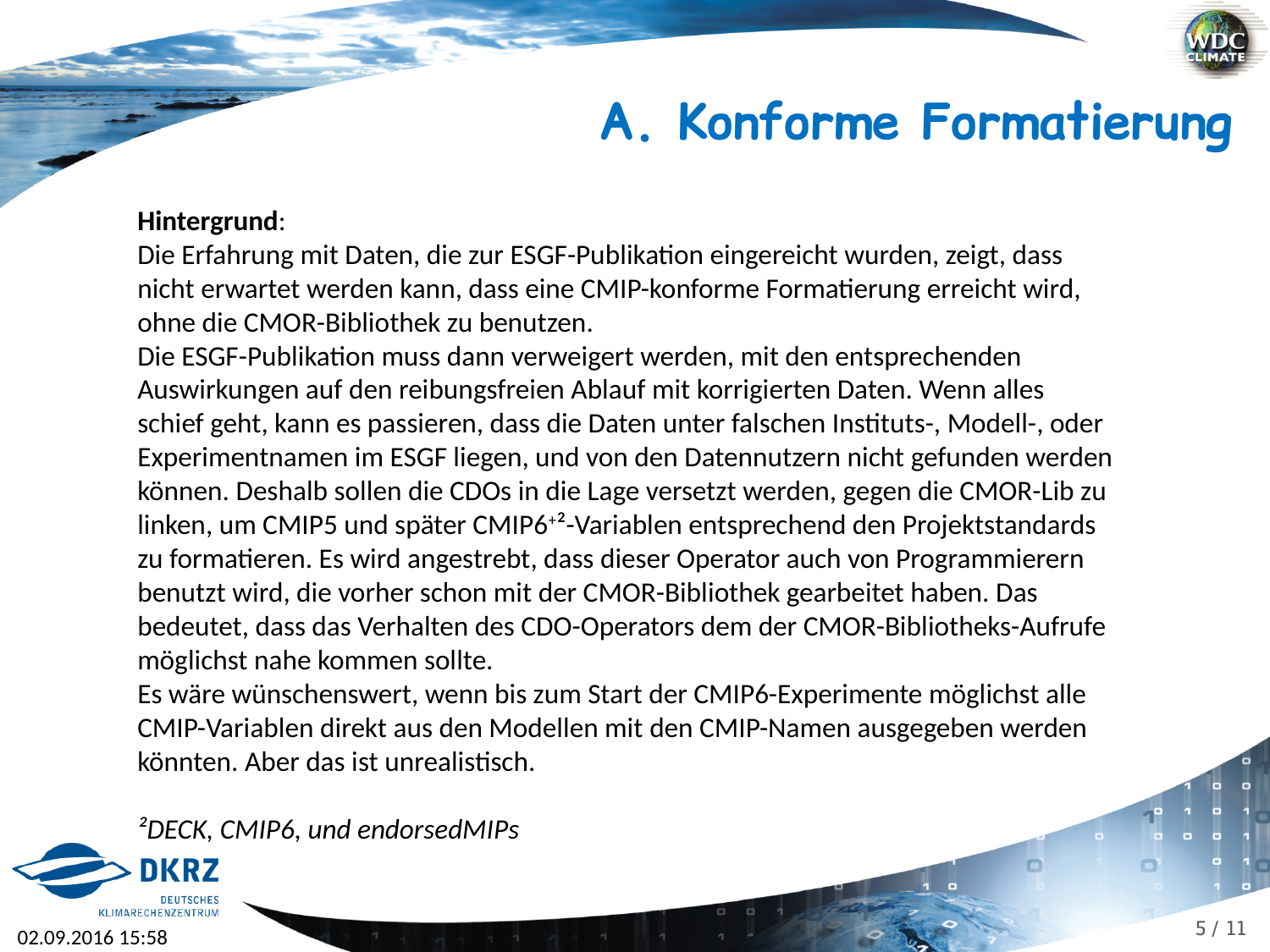

A. Konforme Formatierung
Hintergrund:
Die Erfahrung mit Daten, die zur ESGF-Publikation eingereicht wurden, zeigt, dass nicht erwartet werden kann, dass eine CMIP-konforme Formatierung erreicht wird, ohne die CMOR-Bibliothek zu benutzen.
Die ESGF-Publikation muss dann verweigert werden, mit den entsprechenden Auswirkungen auf den reibungsfreien Ablauf mit korrigierten Daten. Wenn alles schief geht, kann es passieren, dass die Daten unter falschen Instituts-, Modell-, oder Experimentnamen im ESGF liegen, und von den Datennutzern nicht gefunden werden können. Deshalb sollen die CDOs in die Lage versetzt werden, gegen die CMOR-Lib zu linken, um CMIP5 und später CMIP6+²-Variablen entsprechend den Projektstandards zu formatieren. Es wird angestrebt, dass dieser Operator auch von Programmierern benutzt wird, die vorher schon mit der CMOR-Bibliothek gearbeitet haben. Das bedeutet, dass das Verhalten des CDO-Operators dem der CMOR-Bibliotheks-Aufrufe möglichst nahe kommen sollte.
Es wäre wünschenswert, wenn bis zum Start der CMIP6-Experimente möglichst alle CMIP-Variablen direkt aus den Modellen mit den CMIP-Namen ausgegeben werden könnten. Aber das ist unrealistisch.

²DECK, CMIP6, und endorsedMIPs